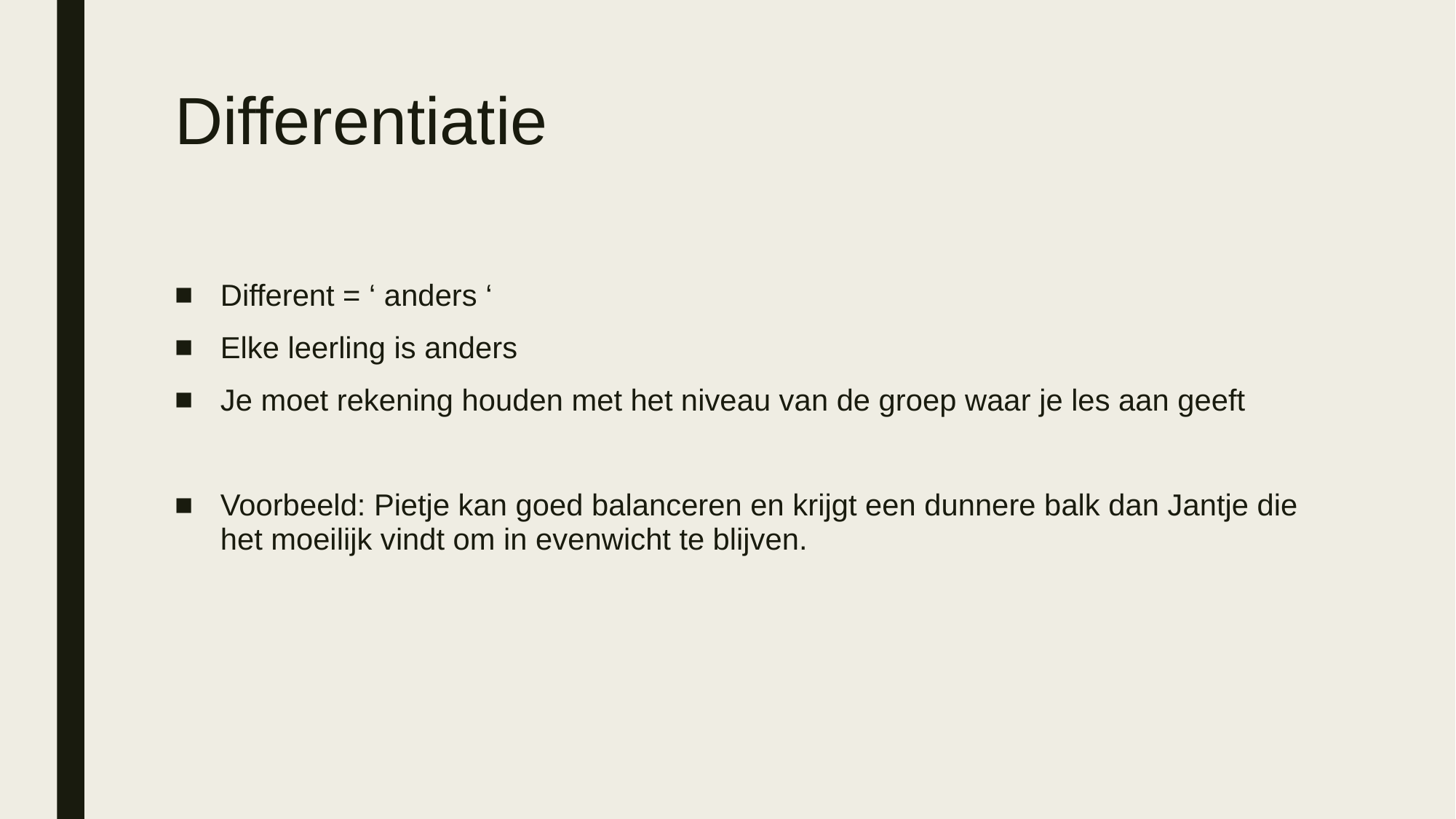

# Differentiatie
Different = ‘ anders ‘
Elke leerling is anders
Je moet rekening houden met het niveau van de groep waar je les aan geeft

Voorbeeld: Pietje kan goed balanceren en krijgt een dunnere balk dan Jantje die het moeilijk vindt om in evenwicht te blijven.